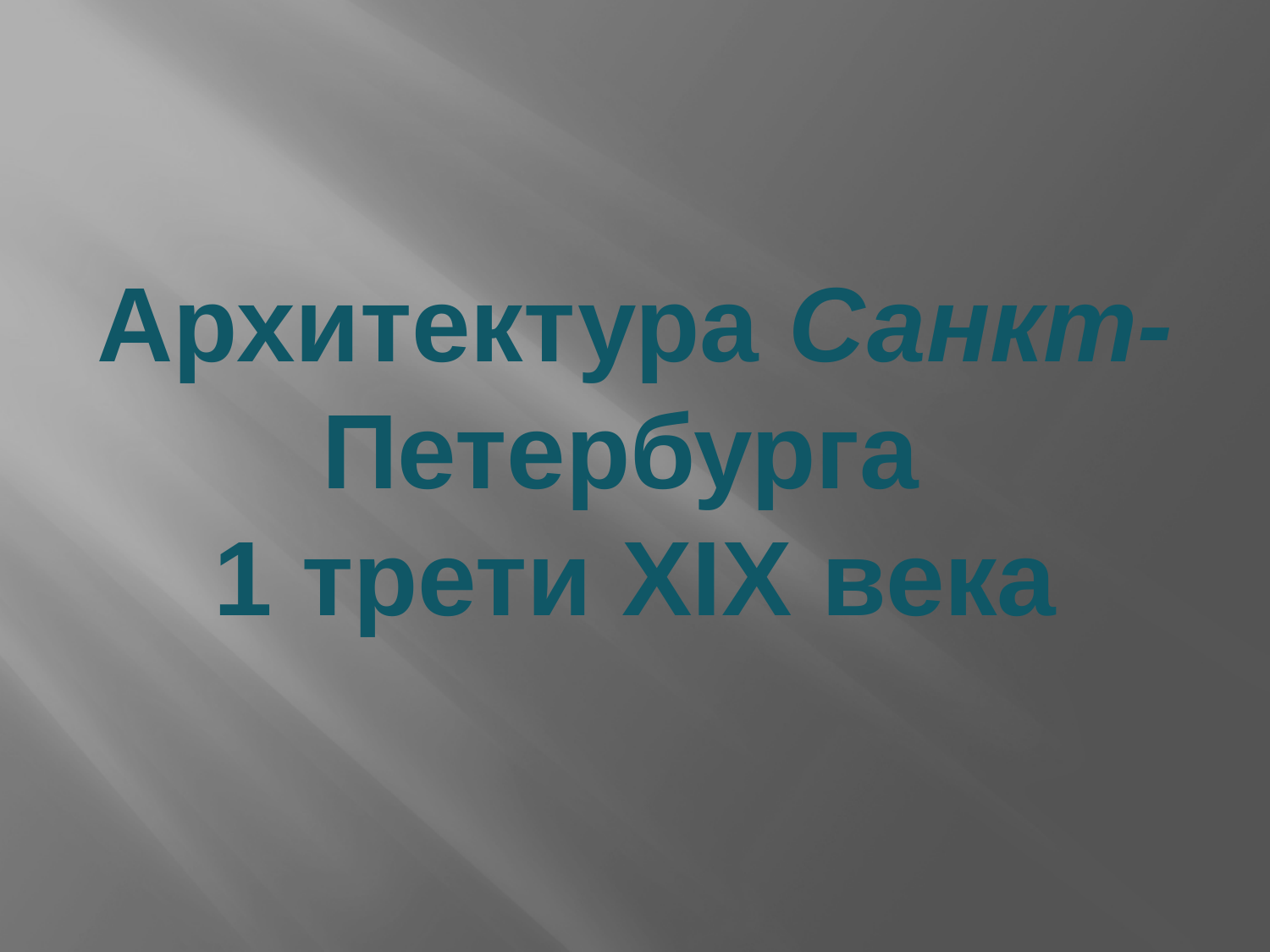

# Архитектура Санкт-Петербурга 1 трети XIX века